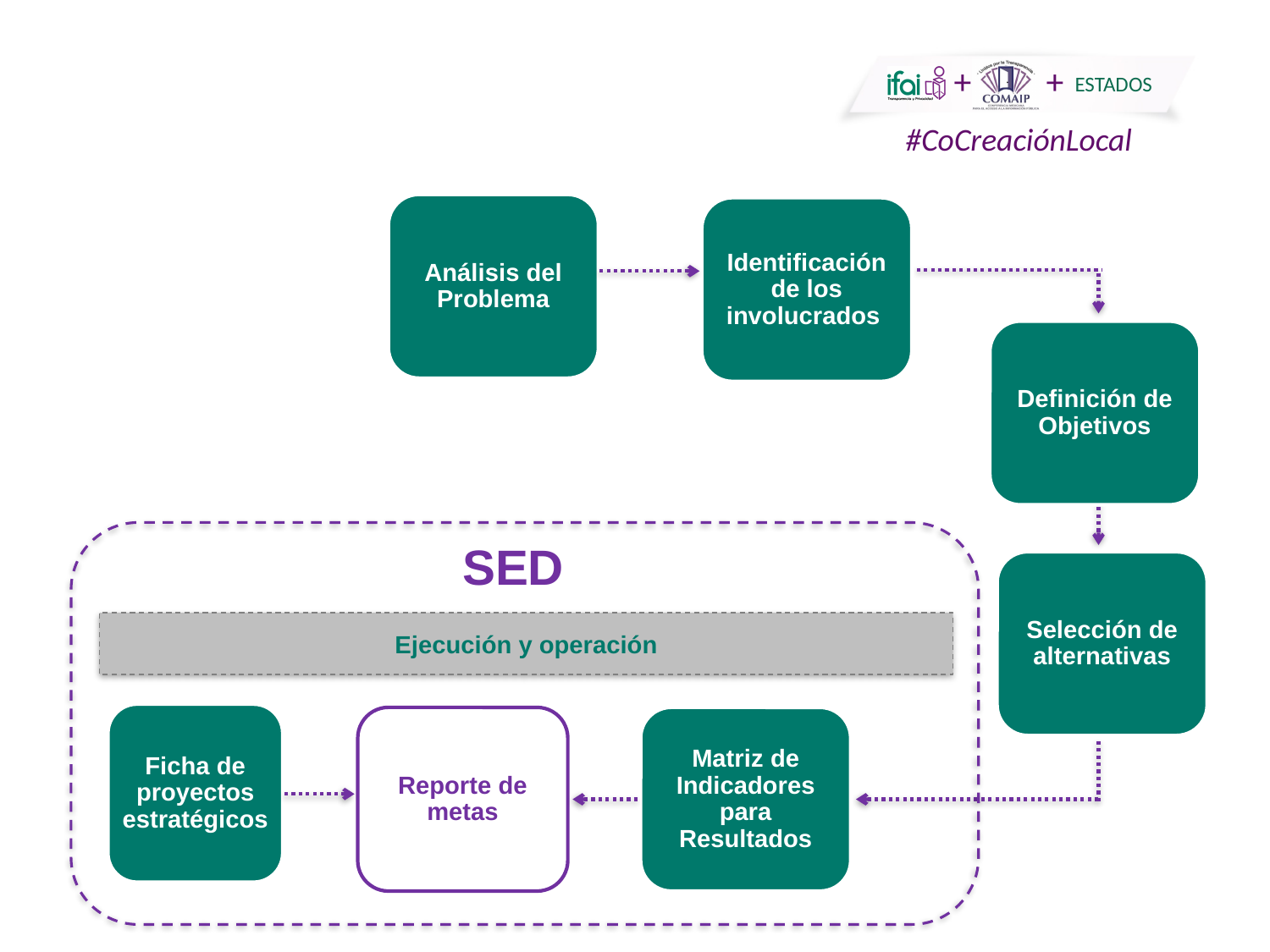

Análisis del Problema

Identificación de los involucrados

Definición de Objetivos

SED

Selección de alternativas
Ejecución y operación

Ficha de proyectos estratégicos

Reporte de metas

Matriz de Indicadores para Resultados